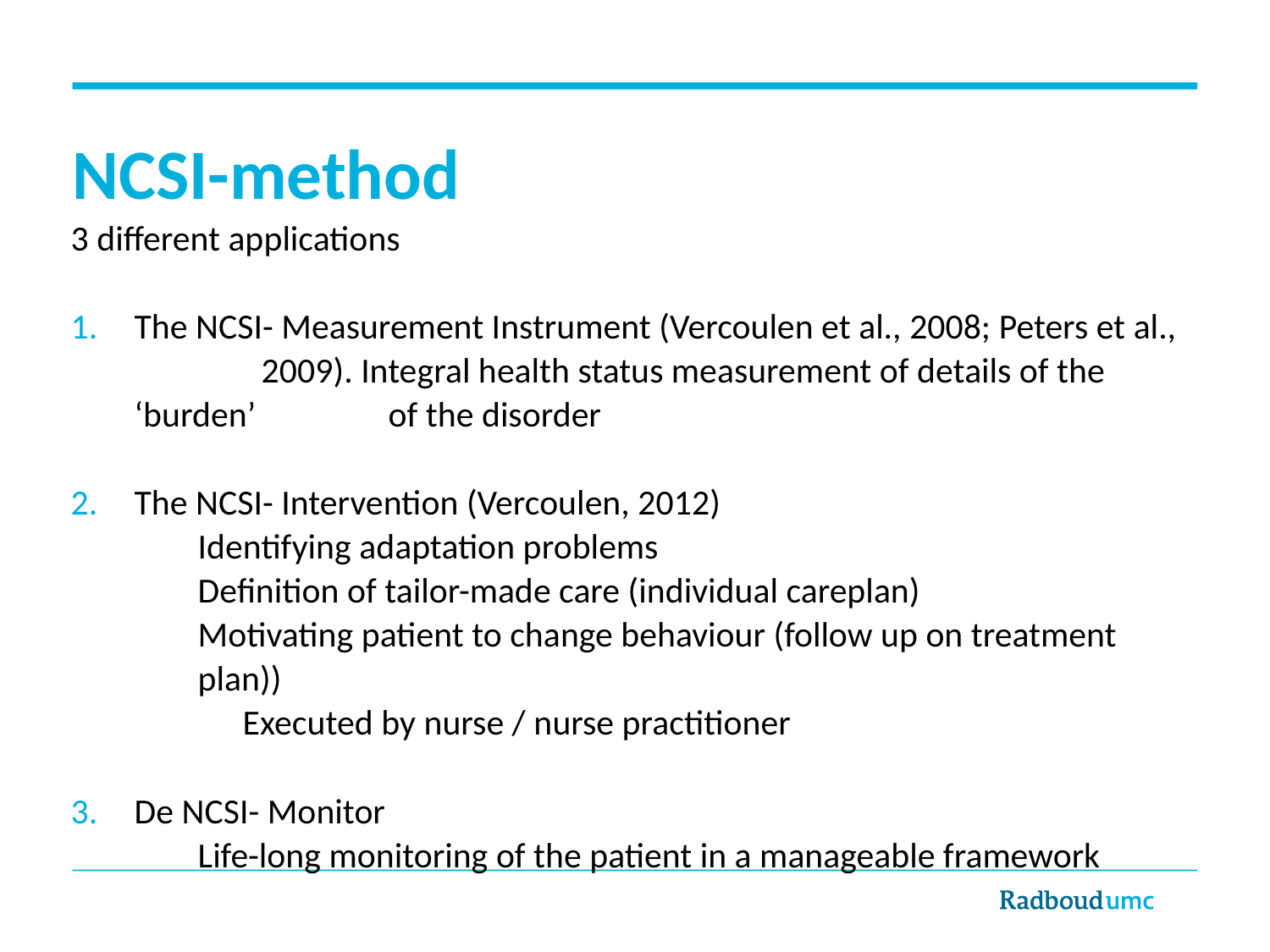

# NCSI-method
3 different applications

The NCSI- Measurement Instrument (Vercoulen et al., 2008; Peters et al., 	2009). Integral health status measurement of details of the ‘burden’ 	of the disorder

The NCSI- Intervention (Vercoulen, 2012)
	Identifying adaptation problems
	Definition of tailor-made care (individual careplan)
	Motivating patient to change behaviour (follow up on treatment 	plan))
		Executed by nurse / nurse practitioner

De NCSI- Monitor
	Life-long monitoring of the patient in a manageable framework